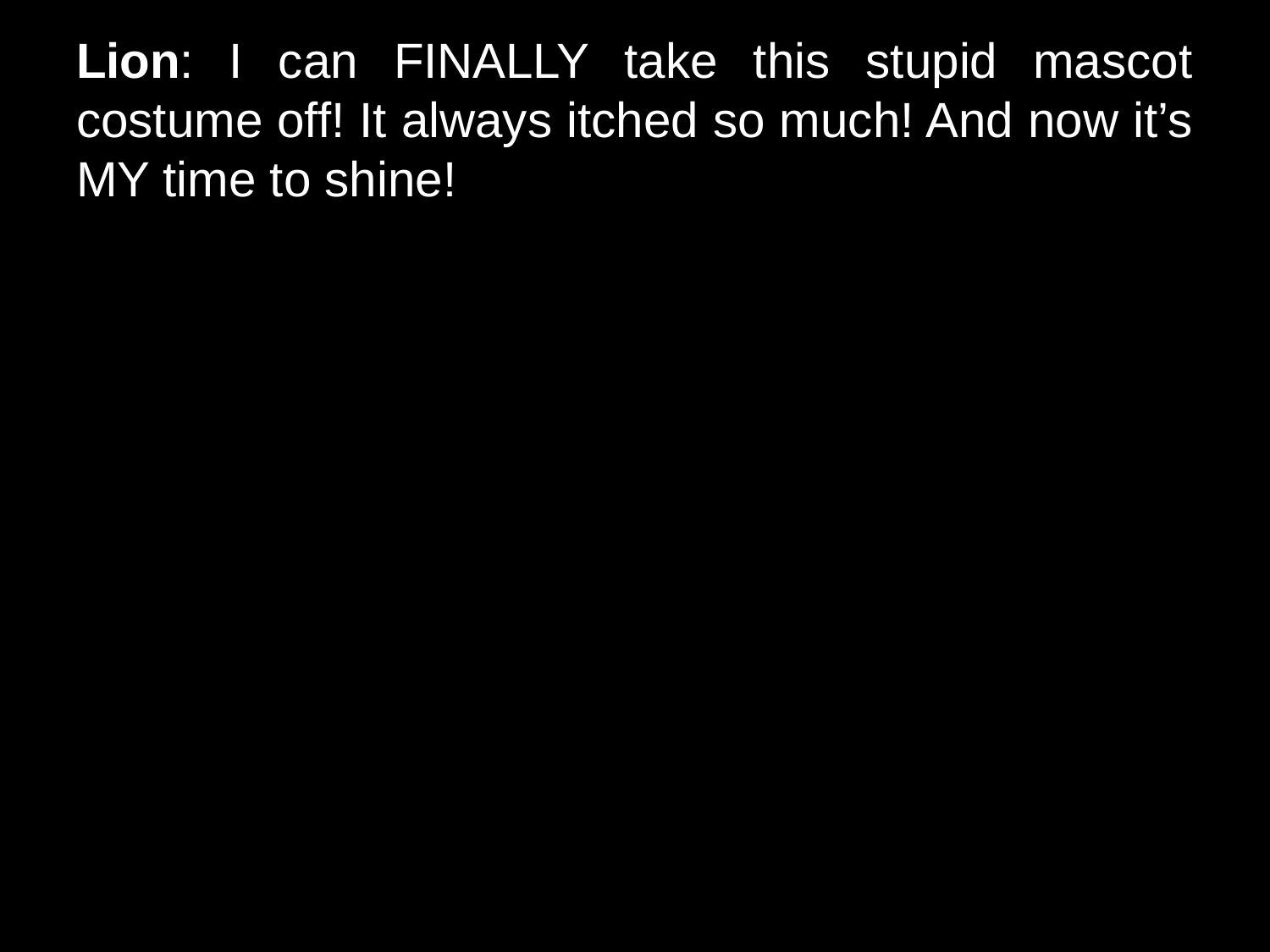

# Lion: I can FINALLY take this stupid mascot costume off! It always itched so much! And now it’s MY time to shine!